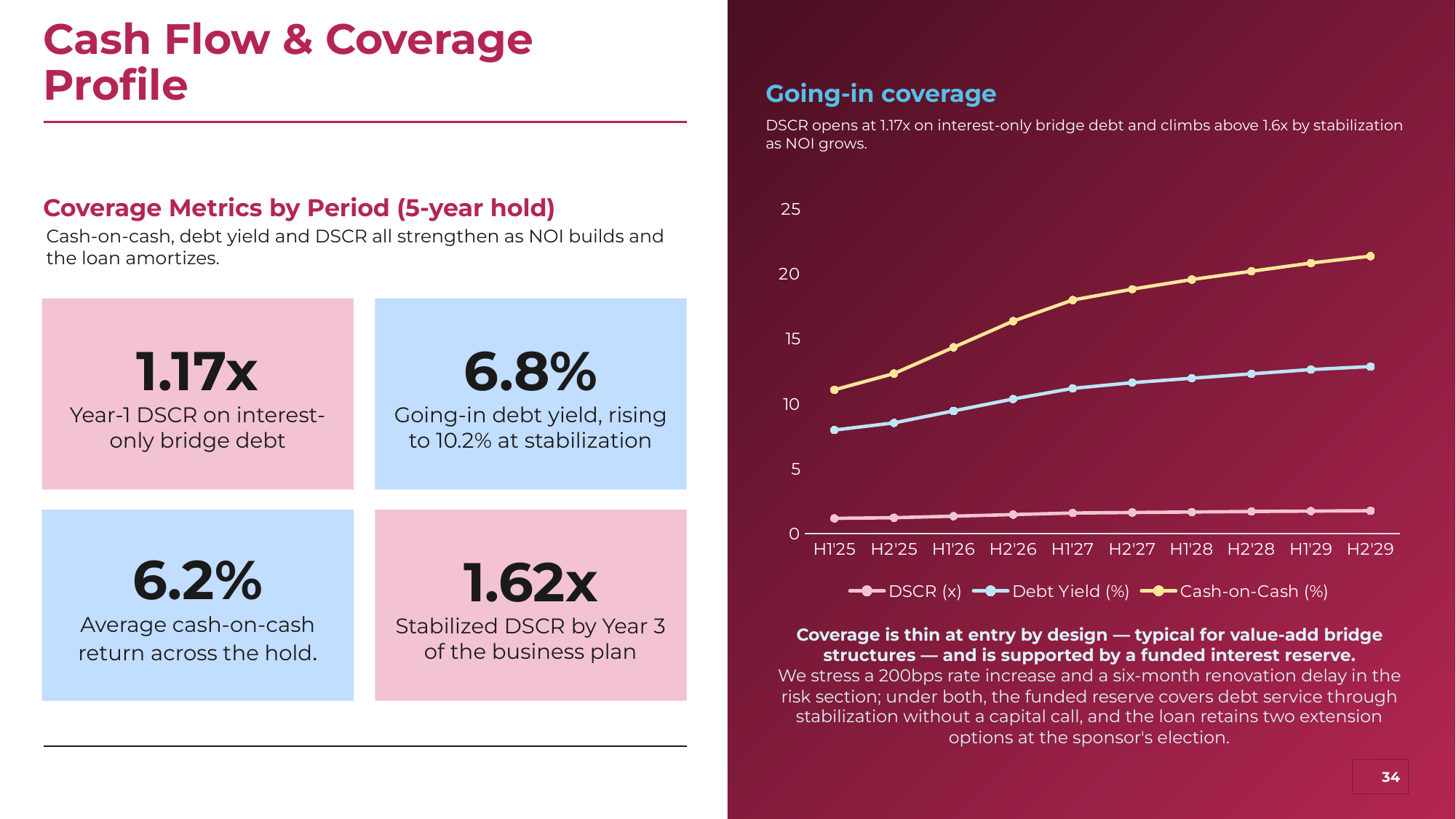

# Cash Flow & Coverage Profile
Going-in coverage
DSCR opens at 1.17x on interest-only bridge debt and climbs above 1.6x by stabilization as NOI grows.
Coverage Metrics by Period (5-year hold)

### Chart

| Category | DSCR (x) | Debt Yield (%) | Cash-on-Cash (%) |
|---|---|---|---|
| H1'25 | 1.17 | 6.8 | 3.1 |
| H2'25 | 1.22 | 7.3 | 3.8 |
| H1'26 | 1.34 | 8.1 | 4.9 |
| H2'26 | 1.46 | 8.9 | 6.0 |
| H1'27 | 1.58 | 9.6 | 6.8 |
| H2'27 | 1.62 | 10.0 | 7.2 |
| H1'28 | 1.66 | 10.3 | 7.6 |
| H2'28 | 1.7 | 10.6 | 7.9 |
| H1'29 | 1.73 | 10.9 | 8.2 |
| H2'29 | 1.76 | 11.1 | 8.5 |
Cash-on-cash, debt yield and DSCR all strengthen as NOI builds and the loan amortizes.
1.17x
Year-1 DSCR on interest-only bridge debt
6.8%
Going-in debt yield, rising to 10.2% at stabilization
6.2%
Average cash-on-cash return across the hold.
1.62x
Stabilized DSCR by Year 3 of the business plan
Coverage is thin at entry by design — typical for value-add bridge structures — and is supported by a funded interest reserve.
We stress a 200bps rate increase and a six-month renovation delay in the risk section; under both, the funded reserve covers debt service through stabilization without a capital call, and the loan retains two extension options at the sponsor's election.
34